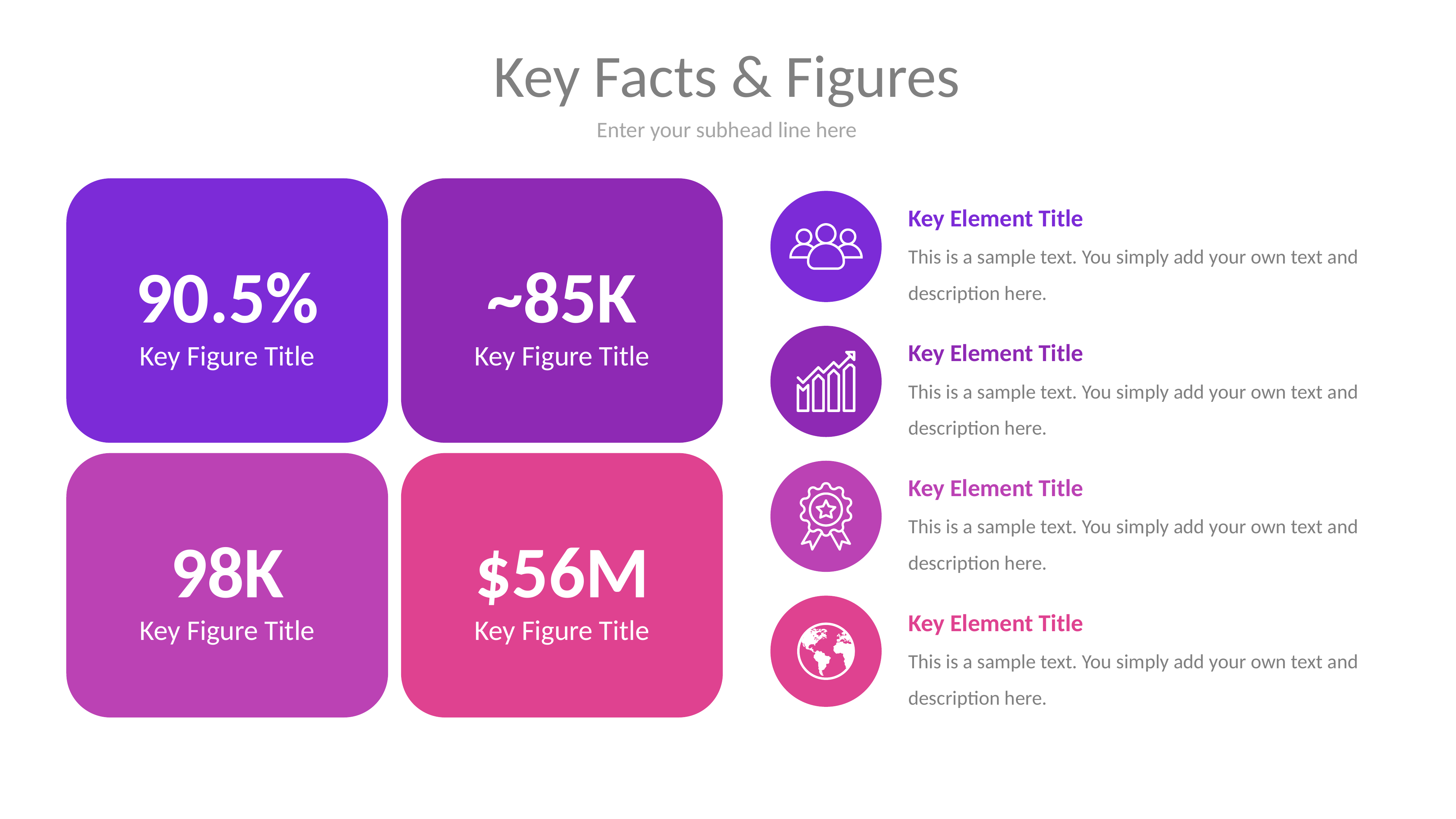

# Key Facts & Figures
Enter your subhead line here
90.5%
Key Figure Title
~85K
Key Figure Title
Key Element Title
This is a sample text. You simply add your own text and description here.

Key Element Title
This is a sample text. You simply add your own text and description here.

98K
Key Figure Title
$56M
Key Figure Title
Key Element Title
This is a sample text. You simply add your own text and description here.

Key Element Title
This is a sample text. You simply add your own text and description here.